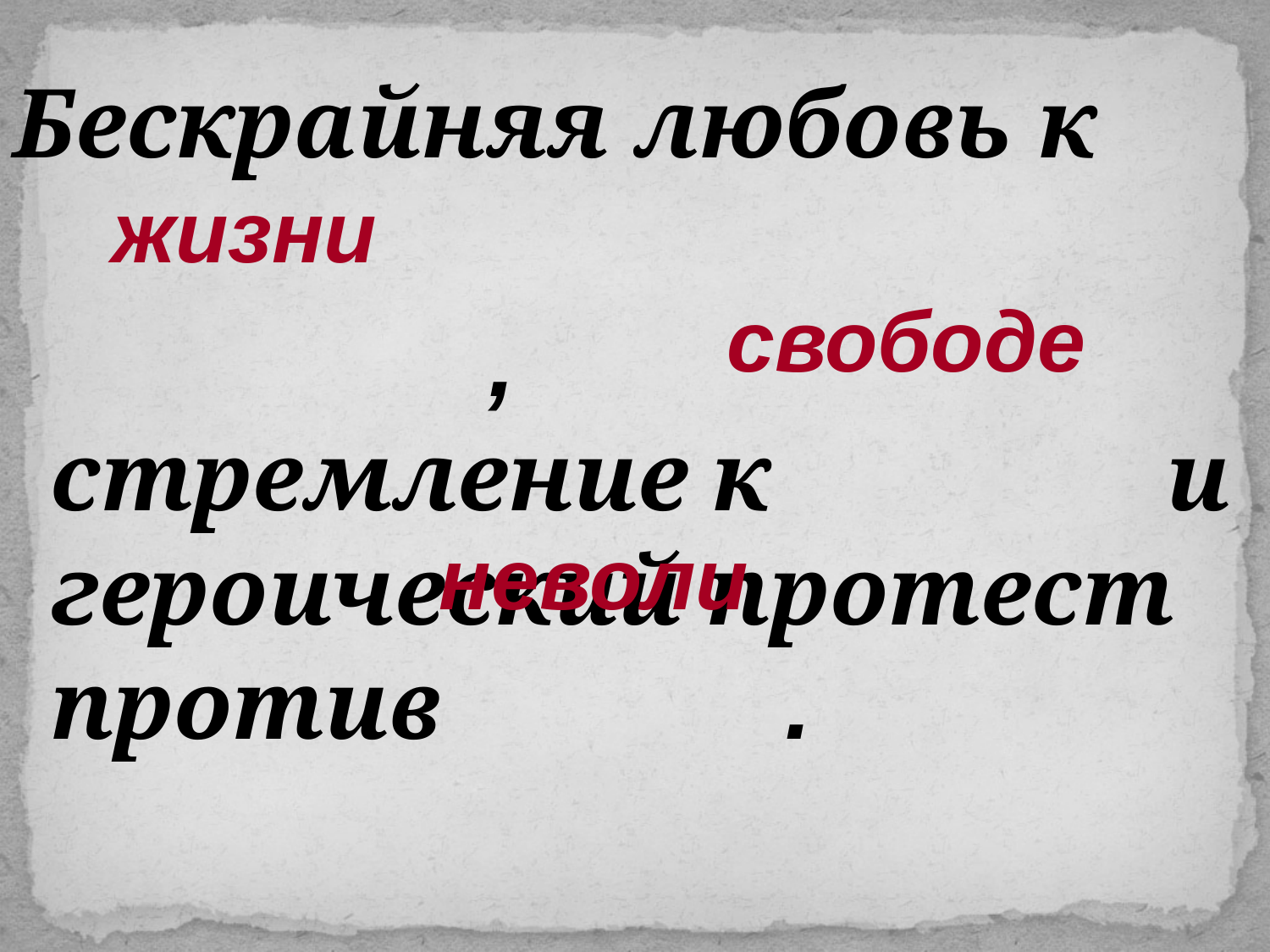

Бескрайняя любовь к
                  ,            стремление к               и героический протест против             .
| жизни |
| --- |
| свободе |
| --- |
| неволи |
| --- |